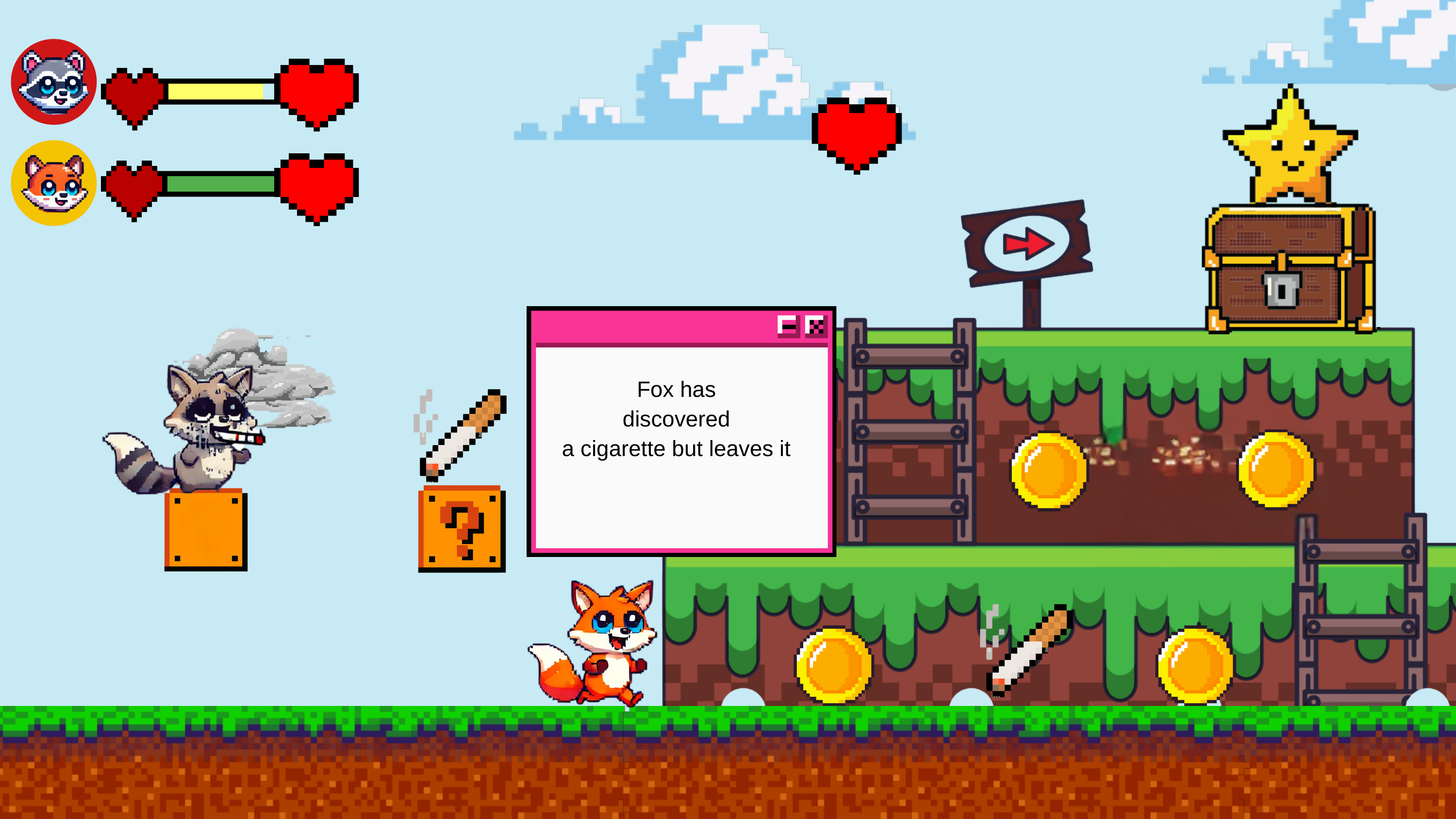

Fox has
discovered
a cigarette but leaves it